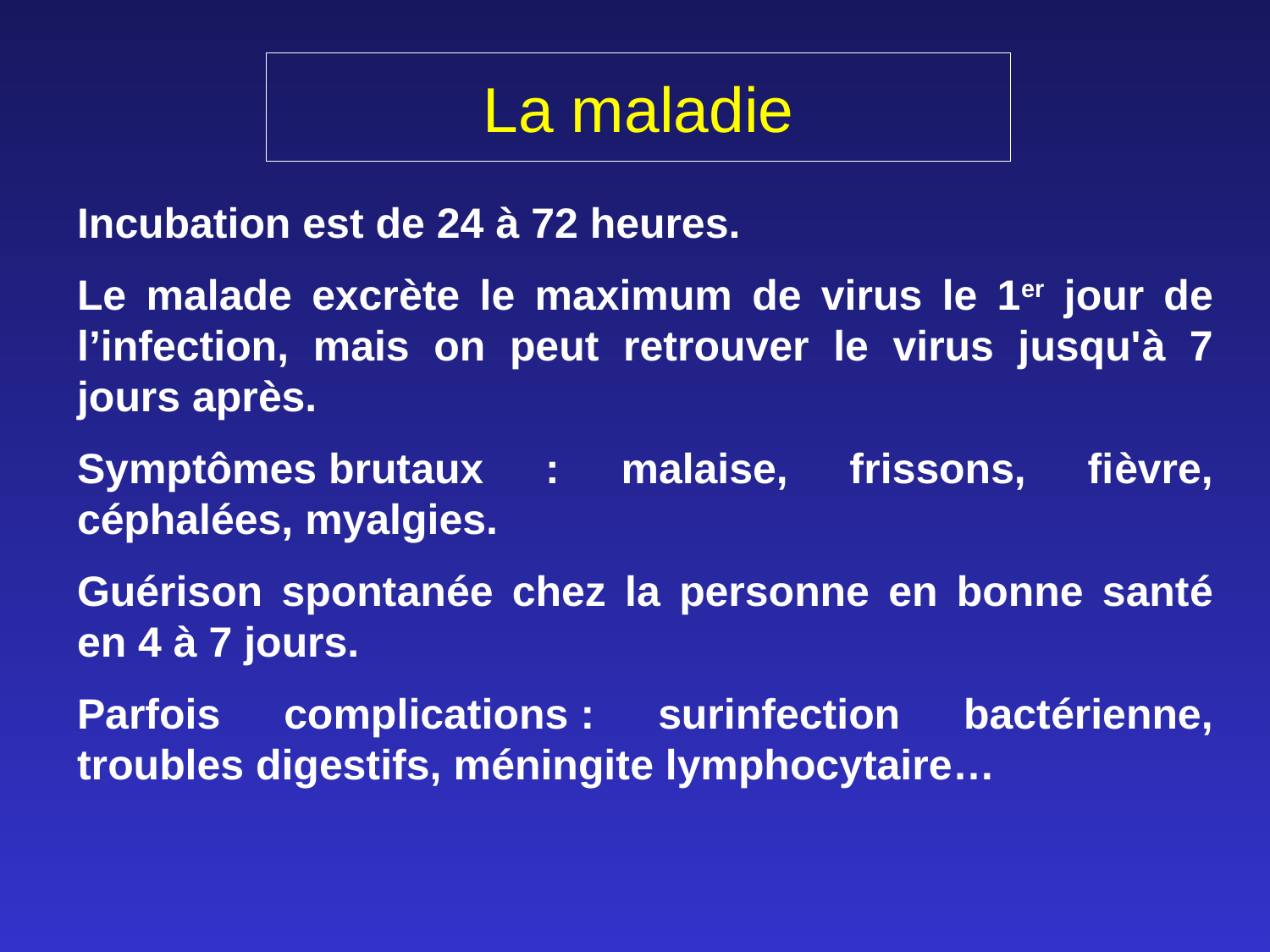

# La maladie
Incubation est de 24 à 72 heures.
Le malade excrète le maximum de virus le 1er jour de l’infection, mais on peut retrouver le virus jusqu'à 7 jours après.
Symptômes brutaux : malaise, frissons, fièvre, céphalées, myalgies.
Guérison spontanée chez la personne en bonne santé en 4 à 7 jours.
Parfois complications : surinfection bactérienne, troubles digestifs, méningite lymphocytaire…